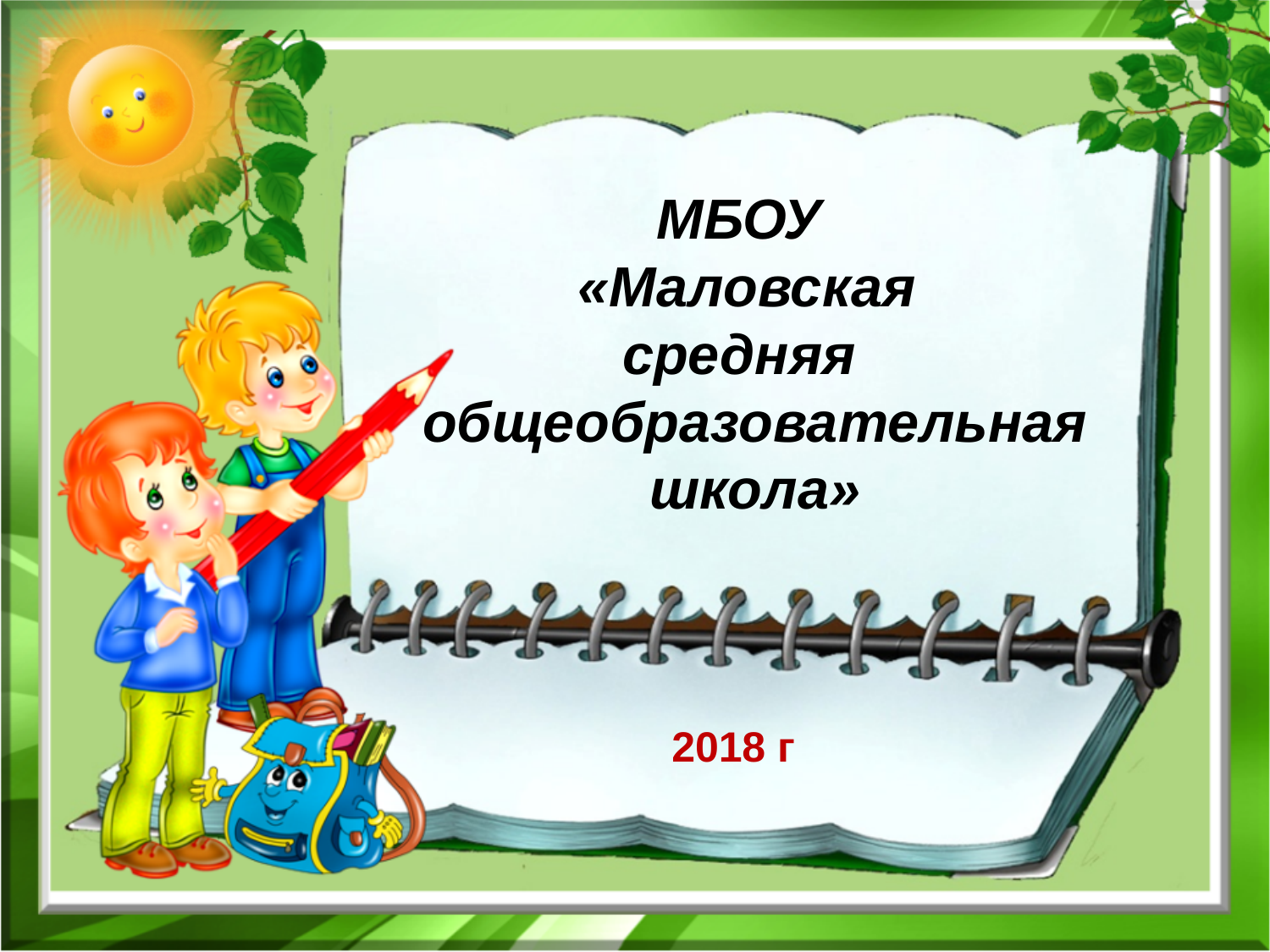

МБОУ
«Маловская
средняя
общеобразовательная школа»
2018 г